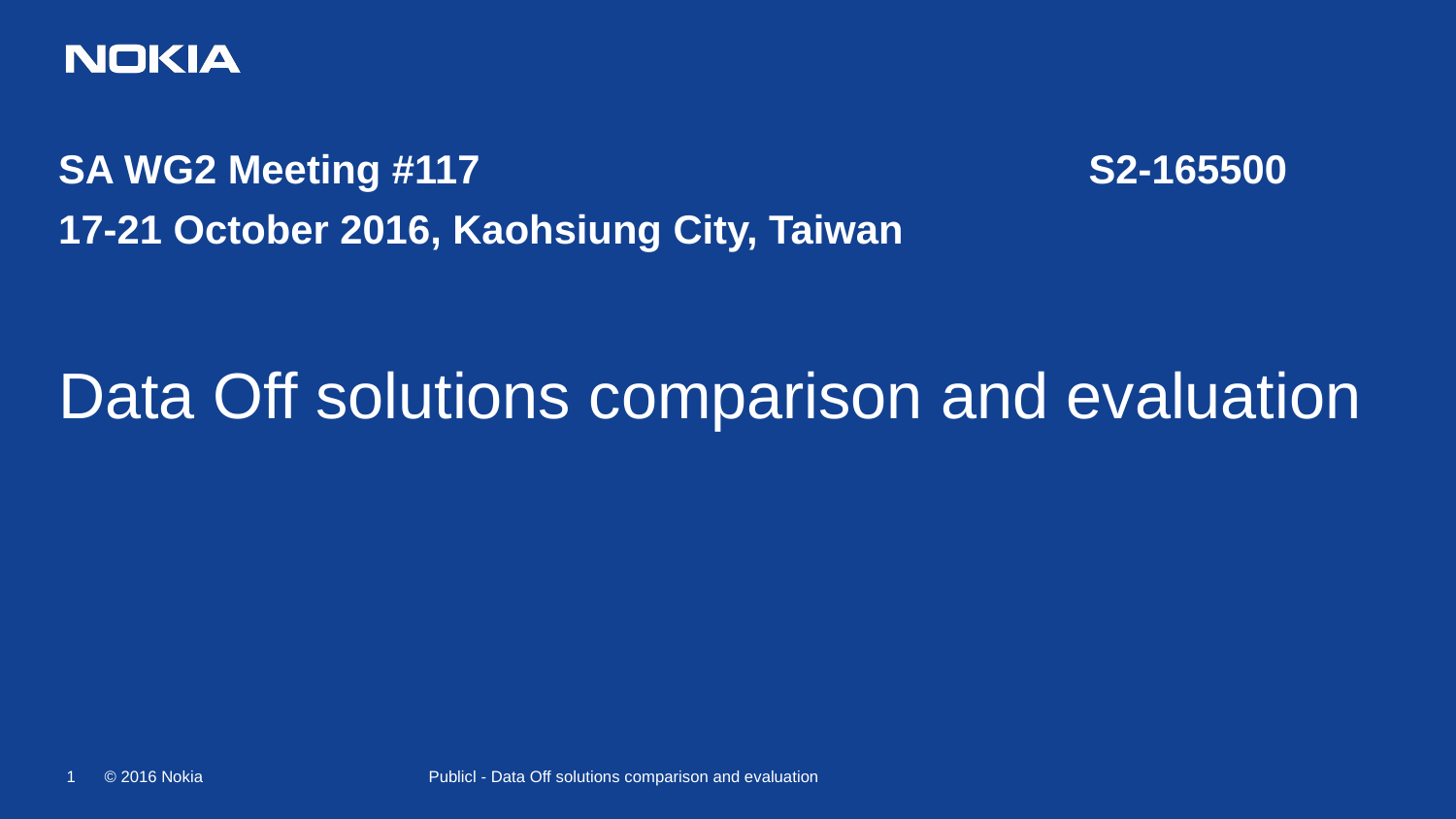

SA WG2 Meeting #117					 S2-165500
17-21 October 2016, Kaohsiung City, Taiwan

Data Off solutions comparison and evaluation
Publicl - Data Off solutions comparison and evaluation